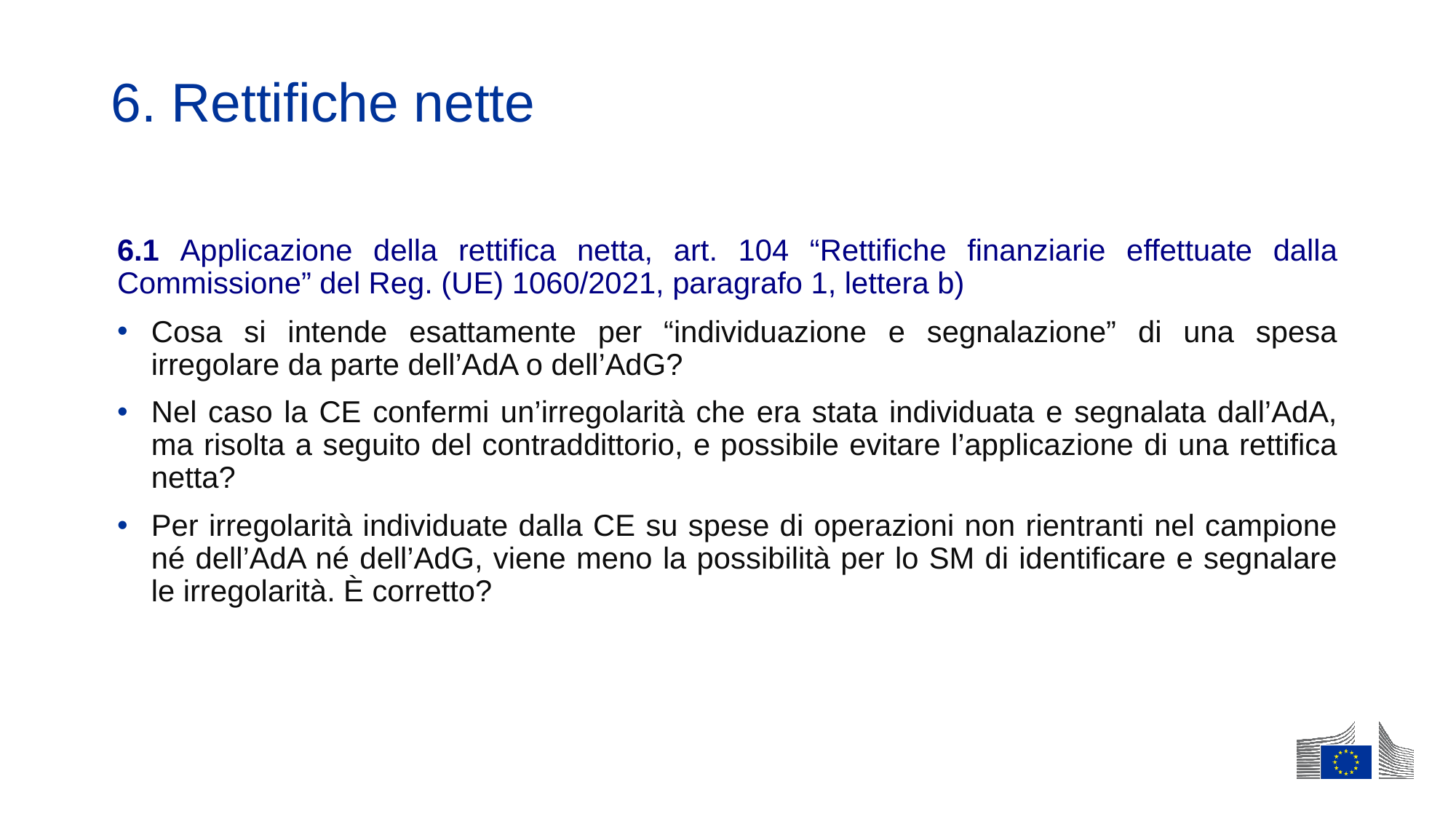

# 6. Rettifiche nette
6.1 Applicazione della rettifica netta, art. 104 “Rettifiche finanziarie effettuate dalla Commissione” del Reg. (UE) 1060/2021, paragrafo 1, lettera b)
Cosa si intende esattamente per “individuazione e segnalazione” di una spesa irregolare da parte dell’AdA o dell’AdG?
Nel caso la CE confermi un’irregolarità che era stata individuata e segnalata dall’AdA, ma risolta a seguito del contraddittorio, e possibile evitare l’applicazione di una rettifica netta?
Per irregolarità individuate dalla CE su spese di operazioni non rientranti nel campione né dell’AdA né dell’AdG, viene meno la possibilità per lo SM di identificare e segnalare le irregolarità. È corretto?